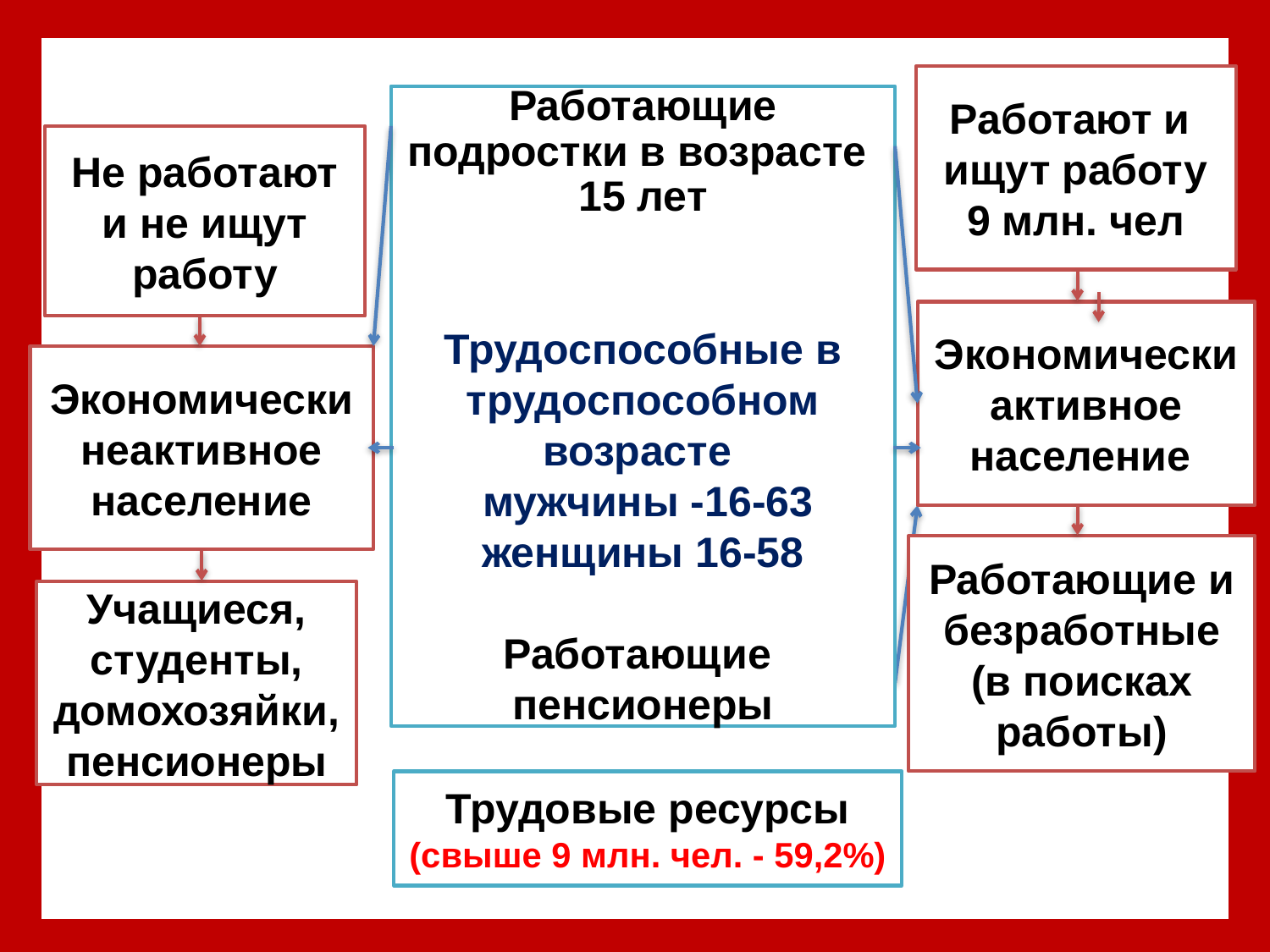

Работают и  ищут работу
9 млн. чел
Работающие
подростки в возрасте
 15 лет

Трудоспособные в трудоспособном возрасте
 мужчины -16-63
женщины 16-58

Работающие  пенсионеры
Не работают и не ищут работу
Экономически активное население
Экономически
неактивное население
Работающие и безработные
(в поисках работы)
Учащиеся, студенты, домохозяйки,
пенсионеры

Трудовые ресурсы
(свыше 9 млн. чел. - 59,2%)